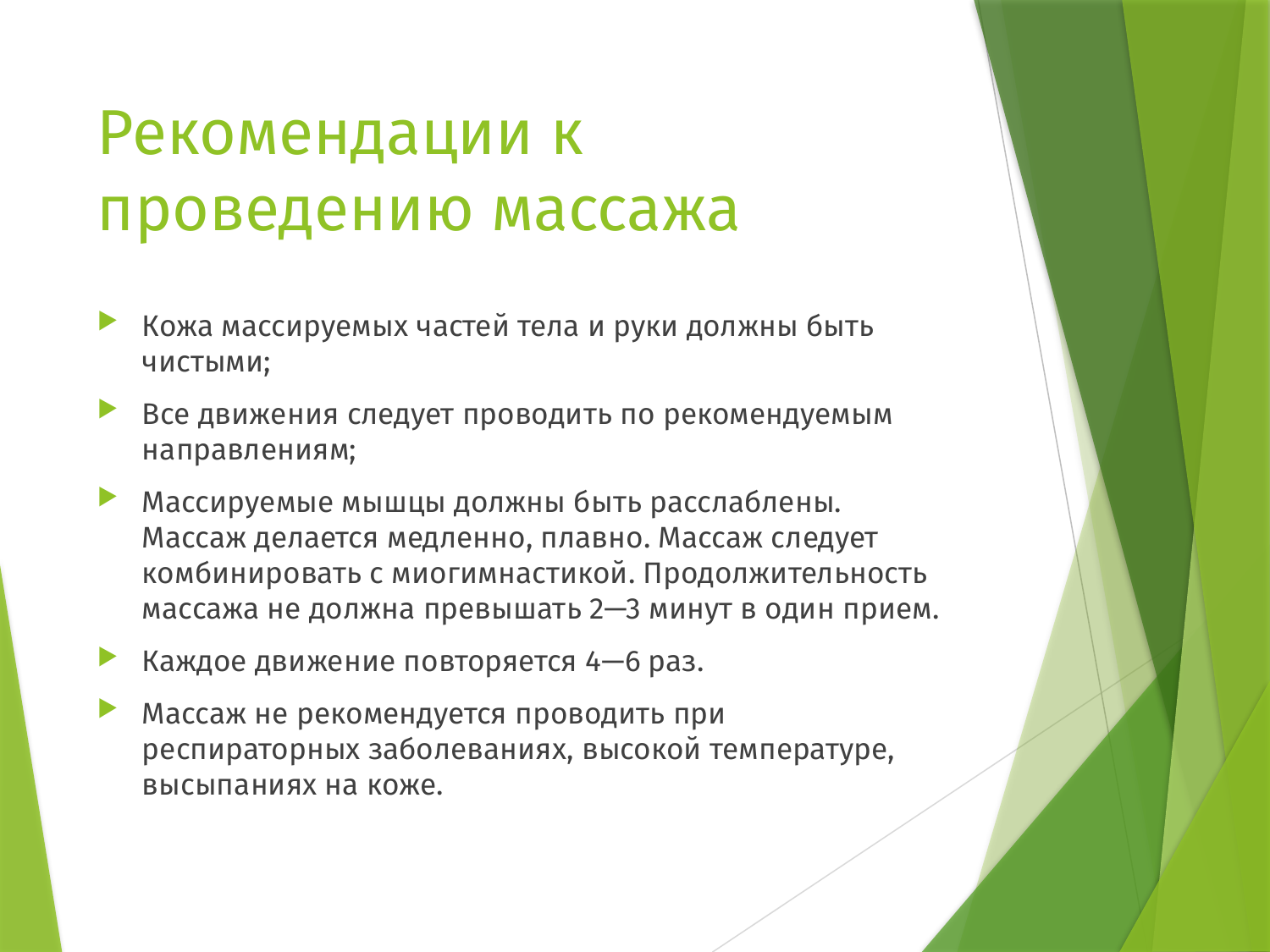

# Рекомендации к проведению массажа
Кожа массируемых частей тела и руки должны быть чистыми;
Все движения следует проводить по рекомендуемым направлениям;
Массируемые мышцы должны быть расслаблены. Массаж делается медленно, плавно. Массаж следует комбинировать с миогимнастикой. Продолжительность массажа не должна превышать 2—3 минут в один прием.
Каждое движение повторяется 4—6 раз.
Массаж не рекомендуется проводить при респираторных заболеваниях, высокой температуре, высыпаниях на коже.